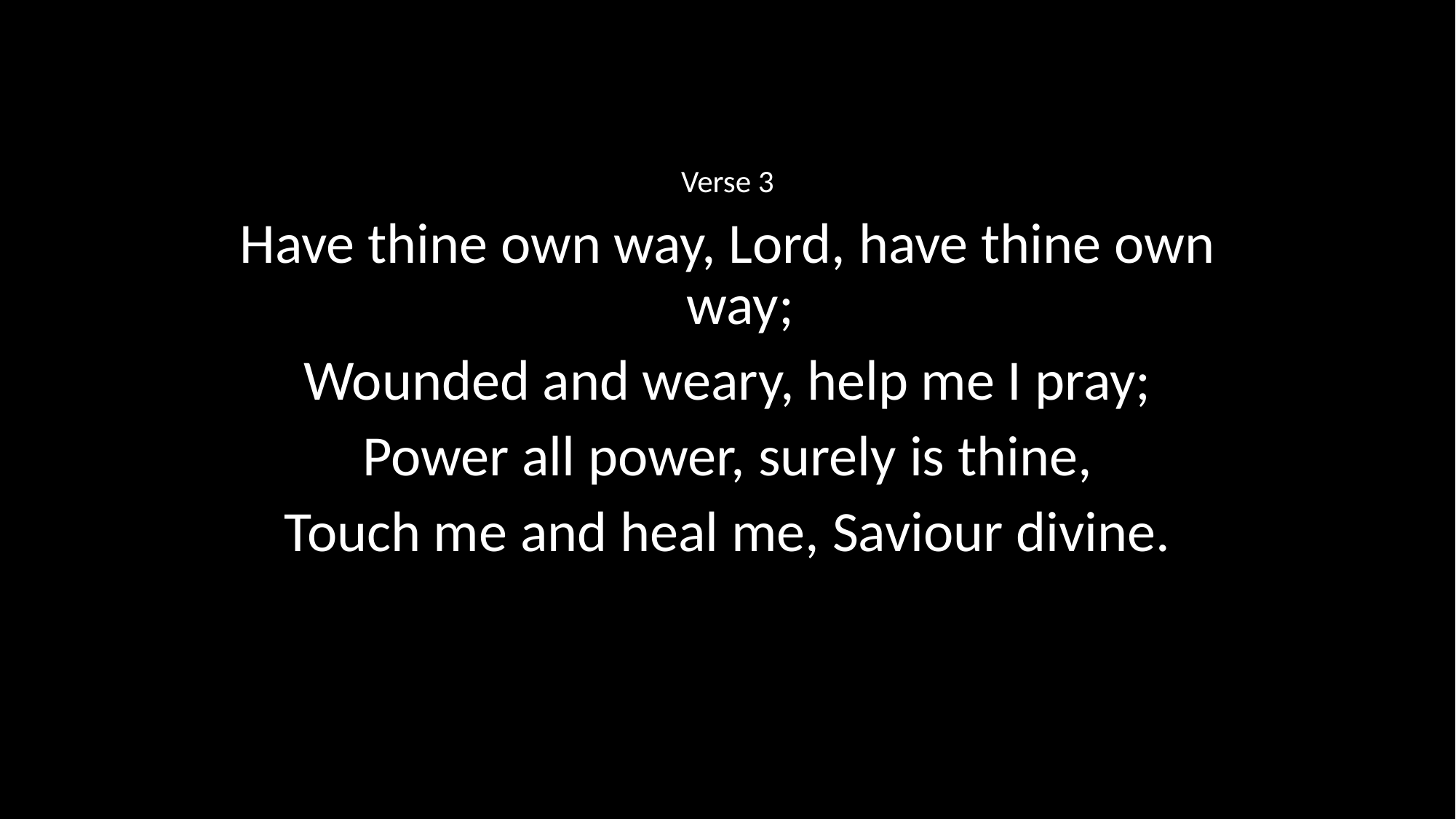

Verse 3
Have thine own way, Lord, have thine own way;
Wounded and weary, help me I pray;
Power all power, surely is thine,
Touch me and heal me, Saviour divine.